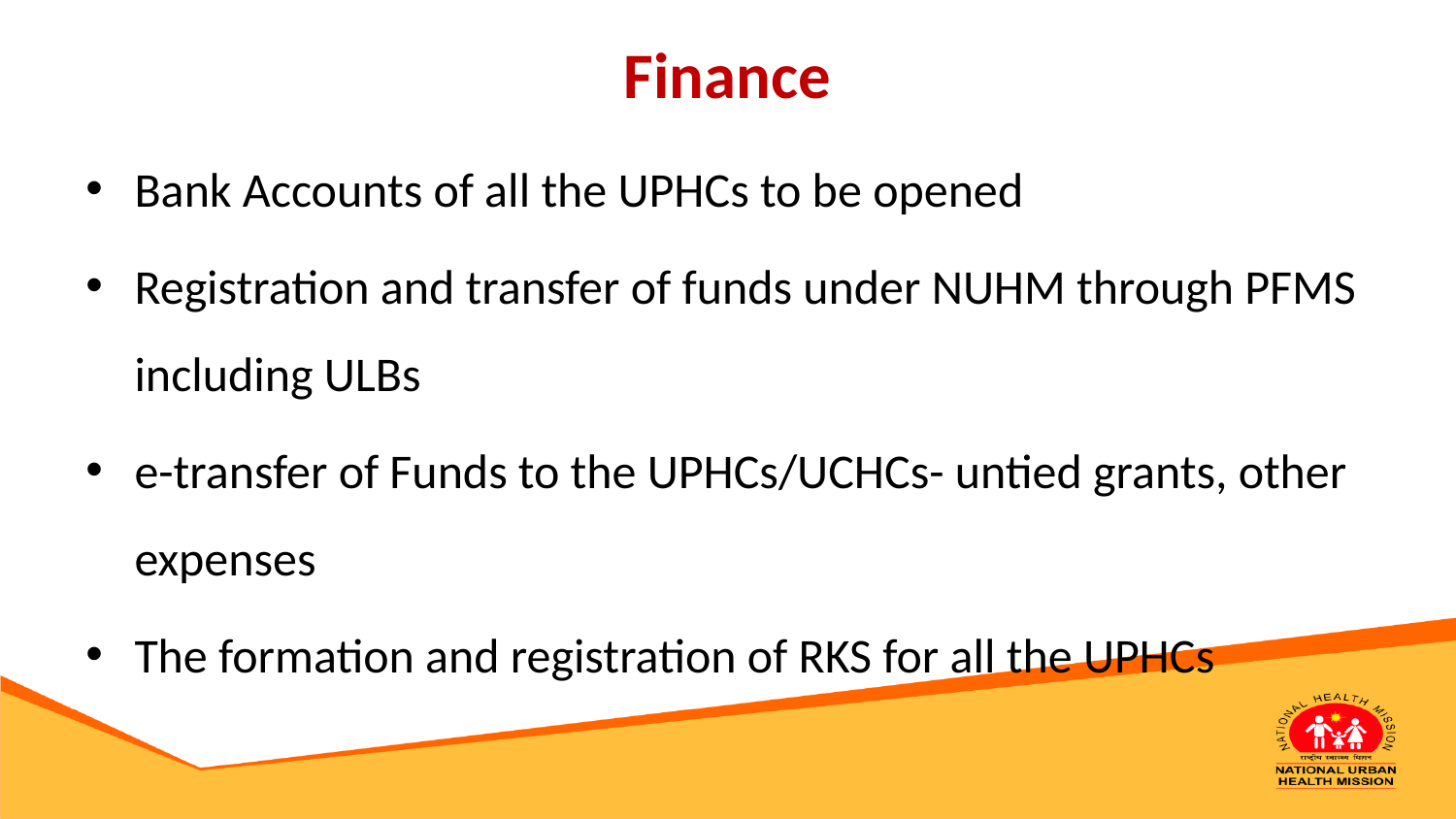

# Finance
Bank Accounts of all the UPHCs to be opened
Registration and transfer of funds under NUHM through PFMS including ULBs
e-transfer of Funds to the UPHCs/UCHCs- untied grants, other expenses
The formation and registration of RKS for all the UPHCs